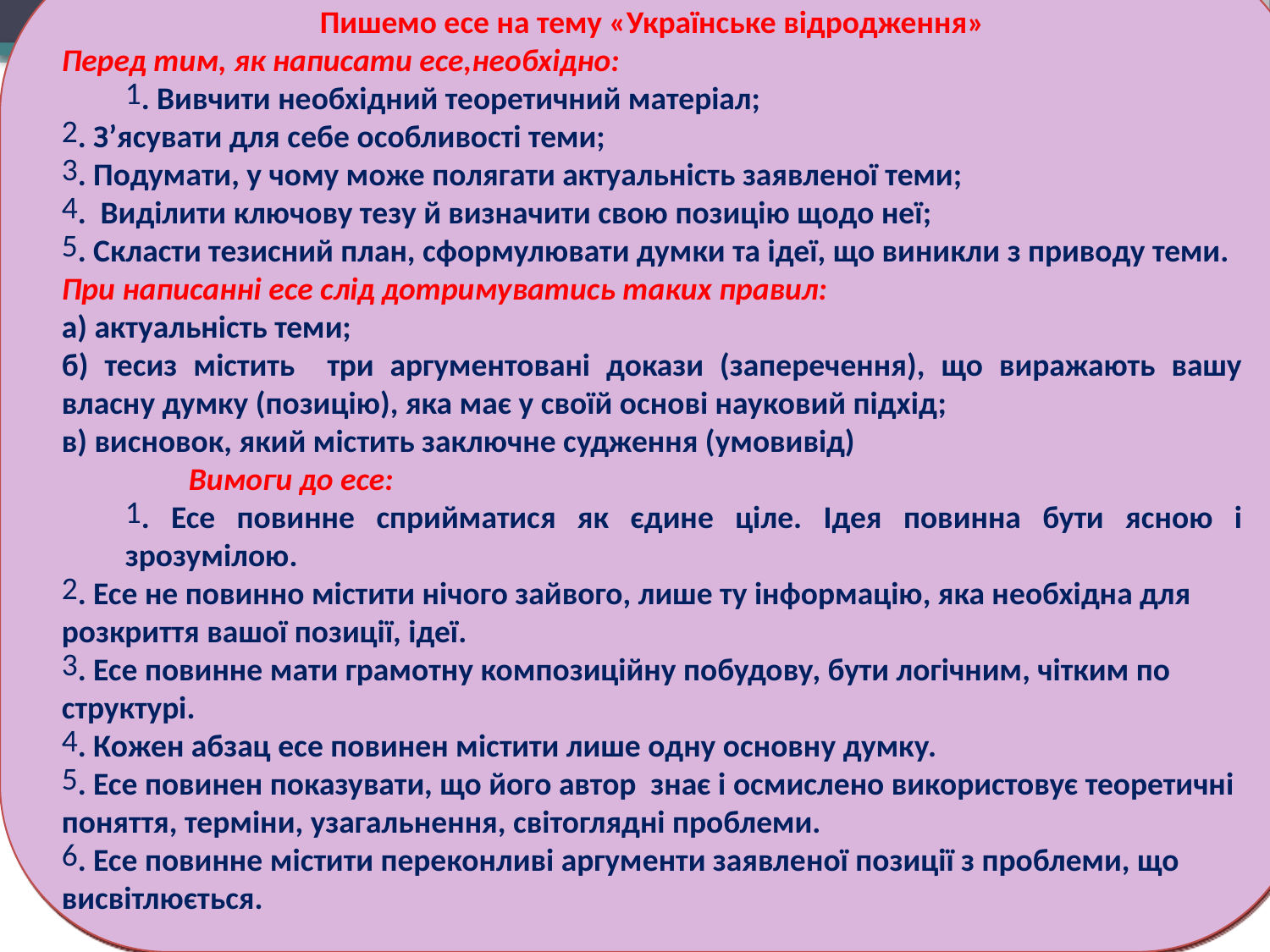

Пишемо есе на тему «Українське відродження»
Перед тим, як написати есе,необхідно:
. Вивчити необхідний теоретичний матеріал;
. З’ясувати для себе особливості теми;
. Подумати, у чому може полягати актуальність заявленої теми;
.  Виділити ключову тезу й визначити свою позицію щодо неї;
. Скласти тезисний план, сформулювати думки та ідеї, що виникли з приводу теми.
При написанні есе слід дотримуватись таких правил:
а) актуальність теми;
б) тесиз містить  три аргументовані докази (заперечення), що виражають вашу власну думку (позицію), яка має у своїй основі науковий підхід;
в) висновок, який містить заключне судження (умовивід)
	Вимоги до есе:
. Есе повинне сприйматися як єдине ціле. Ідея повинна бути ясною і зрозумілою.
. Есе не повинно містити нічого зайвого, лише ту інформацію, яка необхідна для розкриття вашої позиції, ідеї.
. Есе повинне мати грамотну композиційну побудову, бути логічним, чітким по структурі.
. Кожен абзац есе повинен містити лише одну основну думку.
. Есе повинен показувати, що його автор  знає і осмислено використовує теоретичні поняття, терміни, узагальнення, світоглядні проблеми.
. Есе повинне містити переконливі аргументи заявленої позиції з проблеми, що висвітлюється.

#